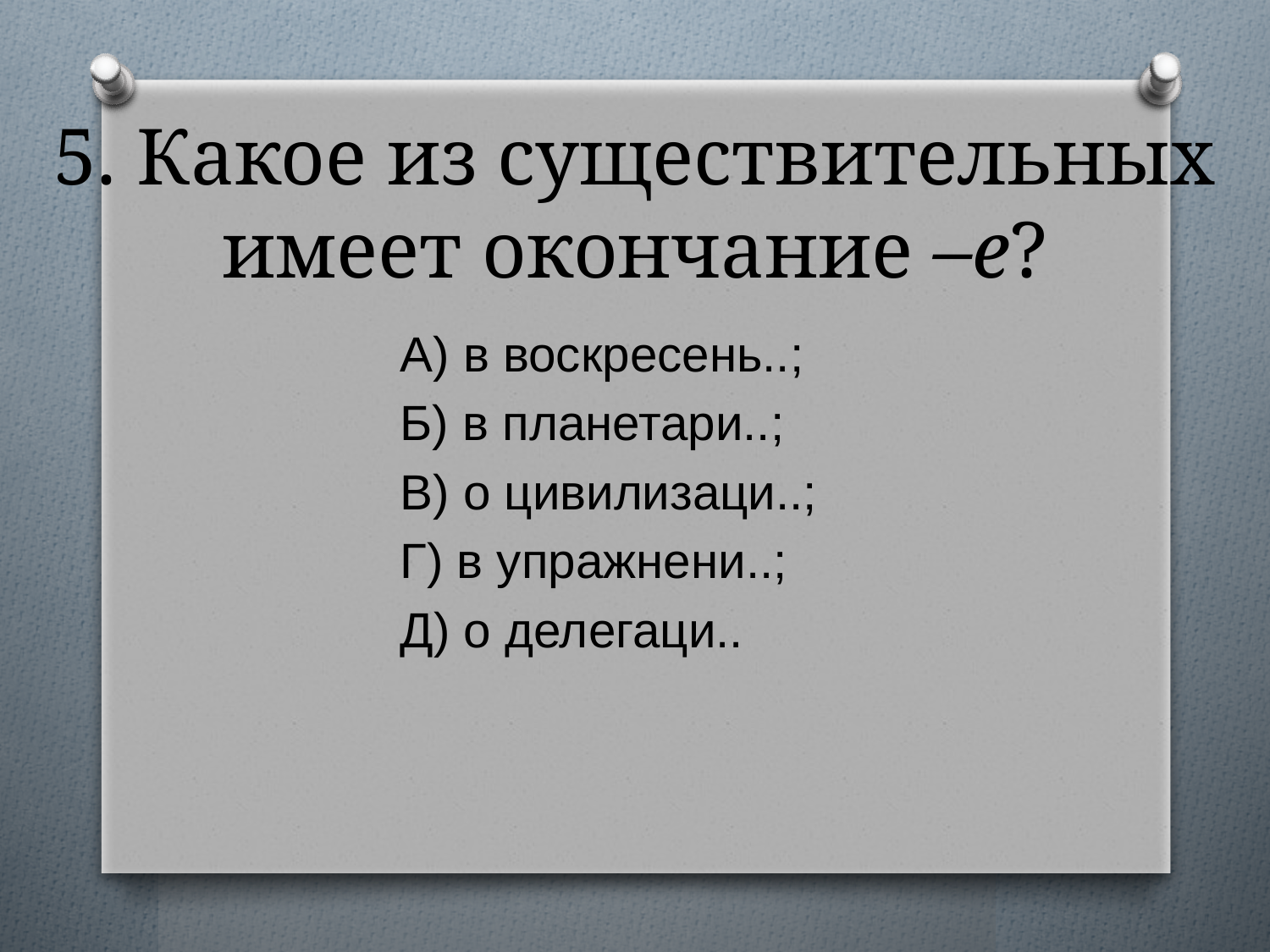

# 5. Какое из существительных имеет окончание –е?
А) в воскресень..;
Б) в планетари..;
В) о цивилизаци..;
Г) в упражнени..;
Д) о делегаци..